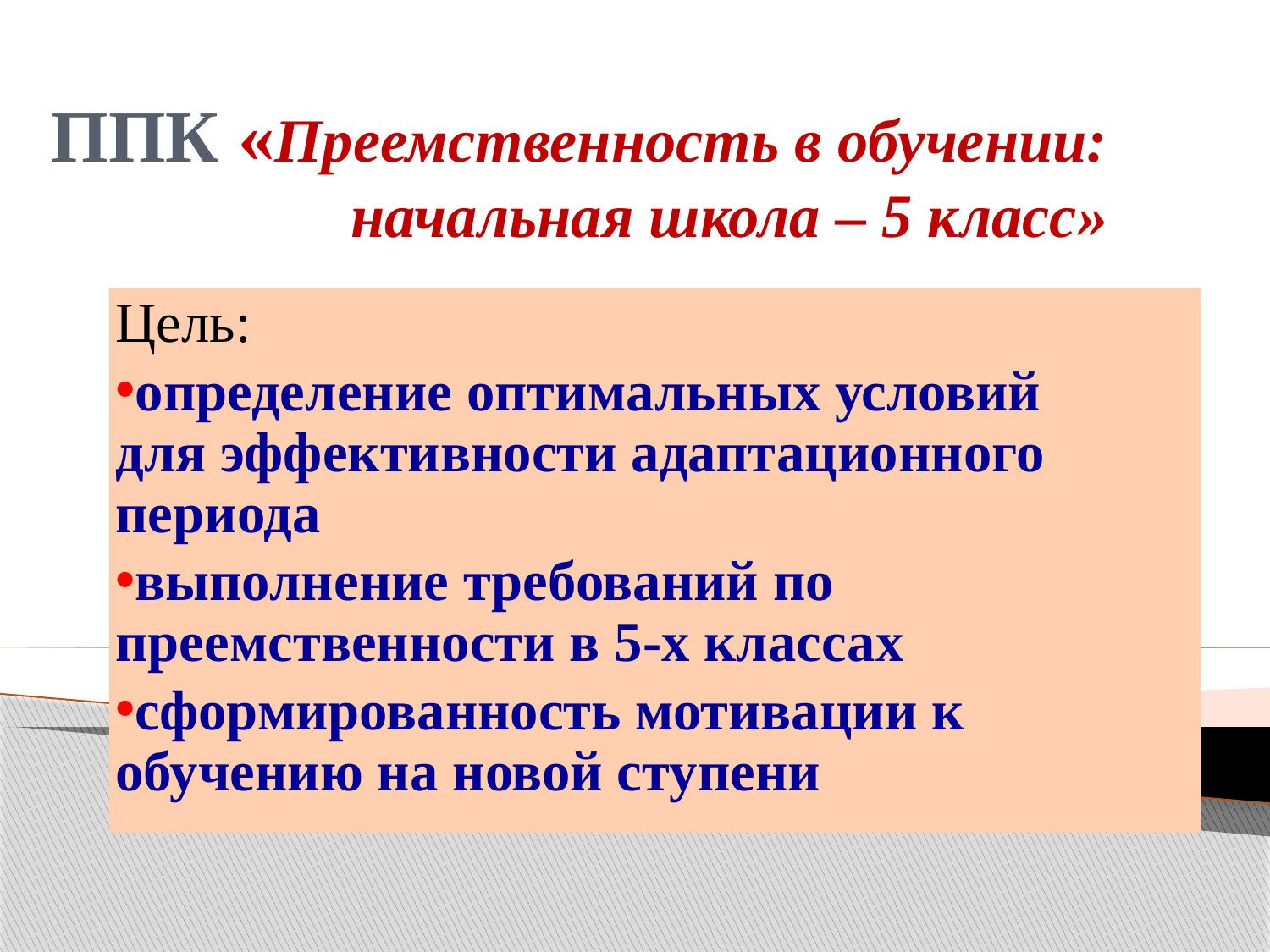

# ППК «Преемственность в обучении: начальная школа – 5 класс»
Цель:
определение оптимальных условий     для эффективности адаптационного периода
выполнение требований по преемственности в 5-х классах
сформированность мотивации к обучению на новой ступени